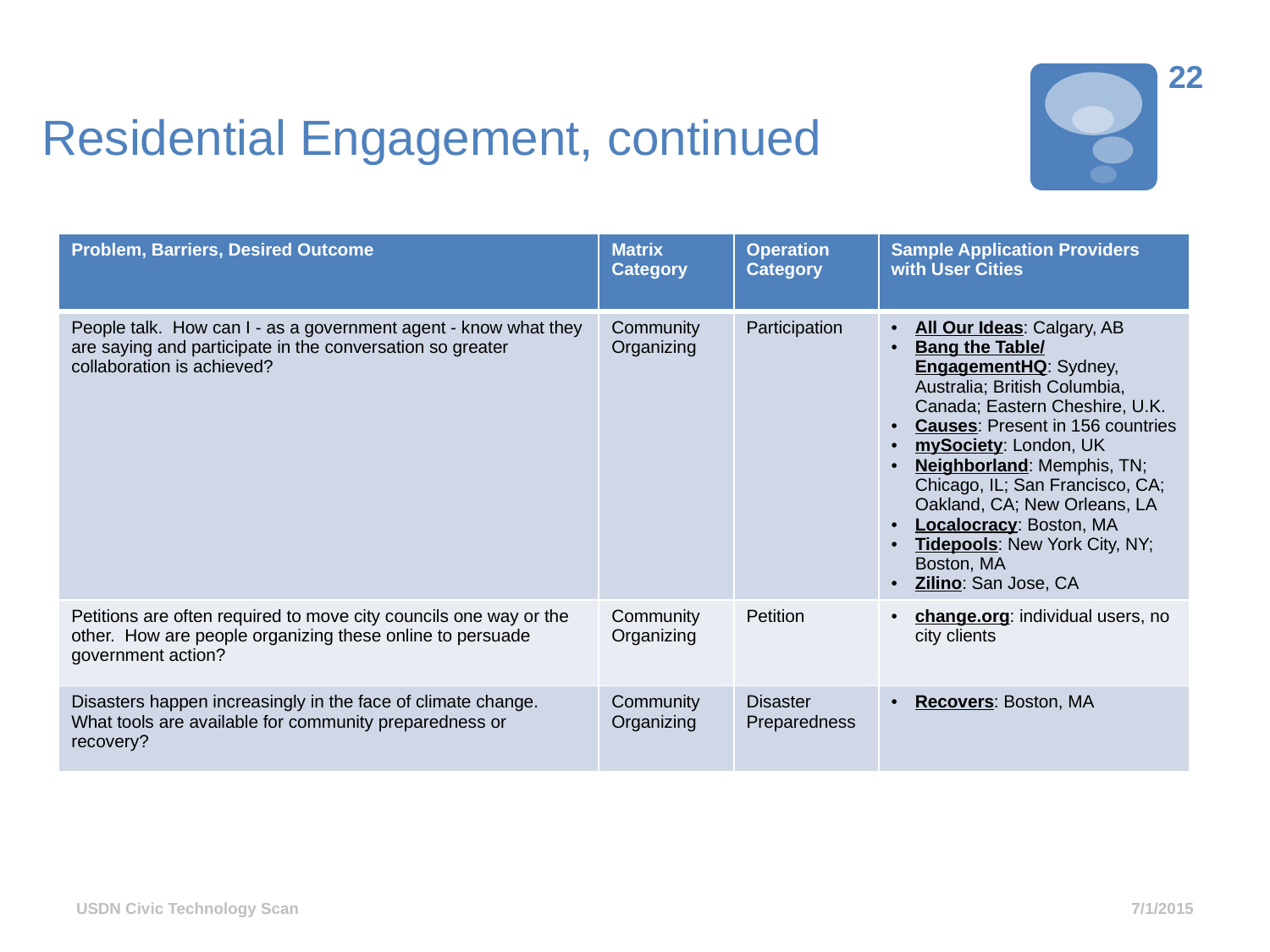

22
# Residential Engagement, continued
| Problem, Barriers, Desired Outcome | Matrix Category | Operation Category | Sample Application Providers with User Cities |
| --- | --- | --- | --- |
| People talk. How can I - as a government agent - know what they are saying and participate in the conversation so greater collaboration is achieved? | Community Organizing | Participation | All Our Ideas: Calgary, AB Bang the Table/ EngagementHQ: Sydney, Australia; British Columbia, Canada; Eastern Cheshire, U.K. Causes: Present in 156 countries mySociety: London, UK Neighborland: Memphis, TN; Chicago, IL; San Francisco, CA; Oakland, CA; New Orleans, LA Localocracy: Boston, MA Tidepools: New York City, NY; Boston, MA Zilino: San Jose, CA |
| Petitions are often required to move city councils one way or the other. How are people organizing these online to persuade government action? | Community Organizing | Petition | change.org: individual users, no city clients |
| Disasters happen increasingly in the face of climate change. What tools are available for community preparedness or recovery? | Community Organizing | Disaster Preparedness | Recovers: Boston, MA |
USDN Civic Technology Scan
7/1/2015